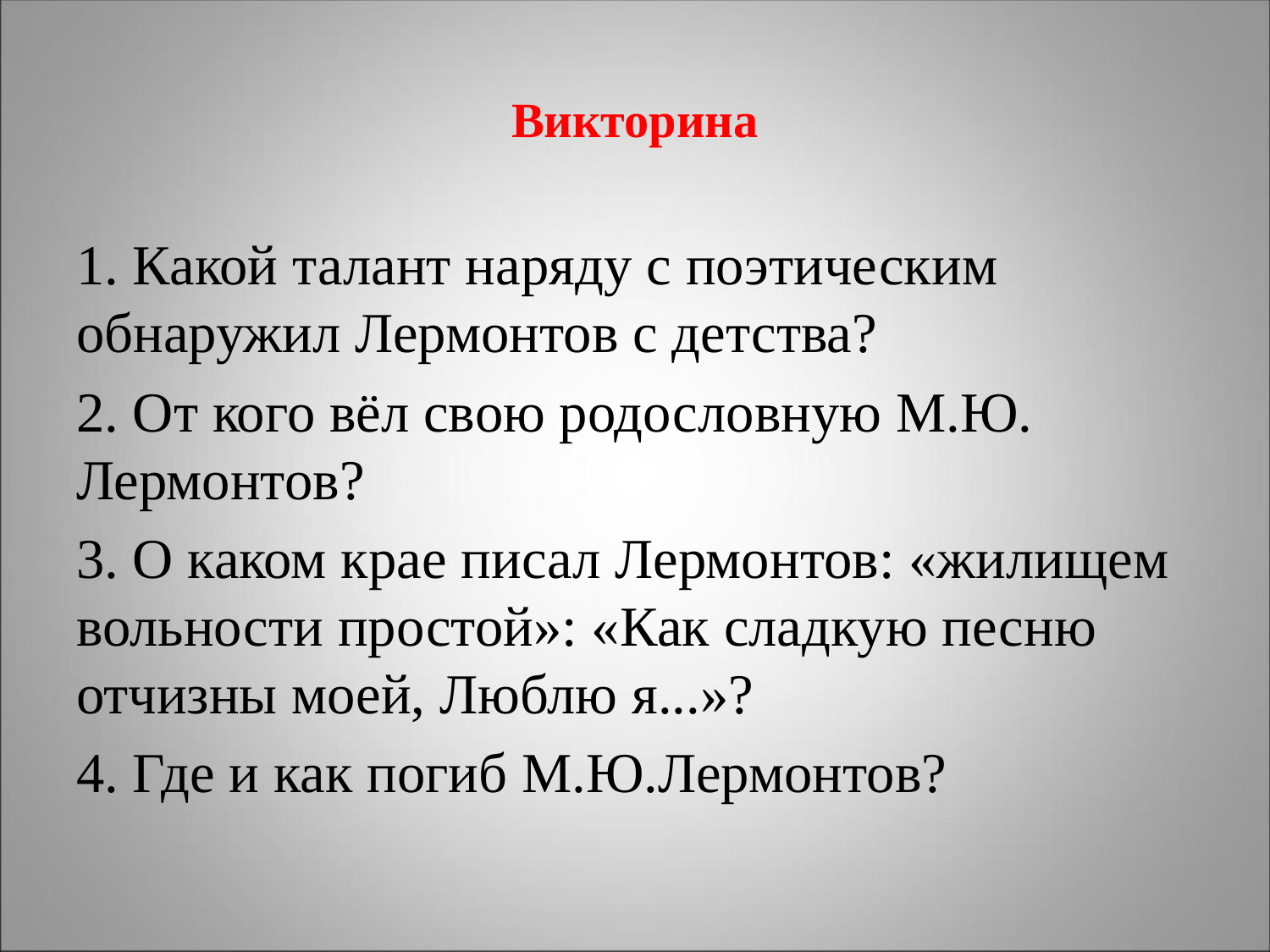

# Викторина
1. Какой талант наряду с поэтическим обнаружил Лермонтов с детства?
2. От кого вёл свою родословную М.Ю. Лермонтов?
3. О каком крае писал Лермонтов: «жилищем вольности простой»: «Как сладкую песню отчизны моей, Люблю я...»?
4. Где и как погиб М.Ю.Лермонтов?